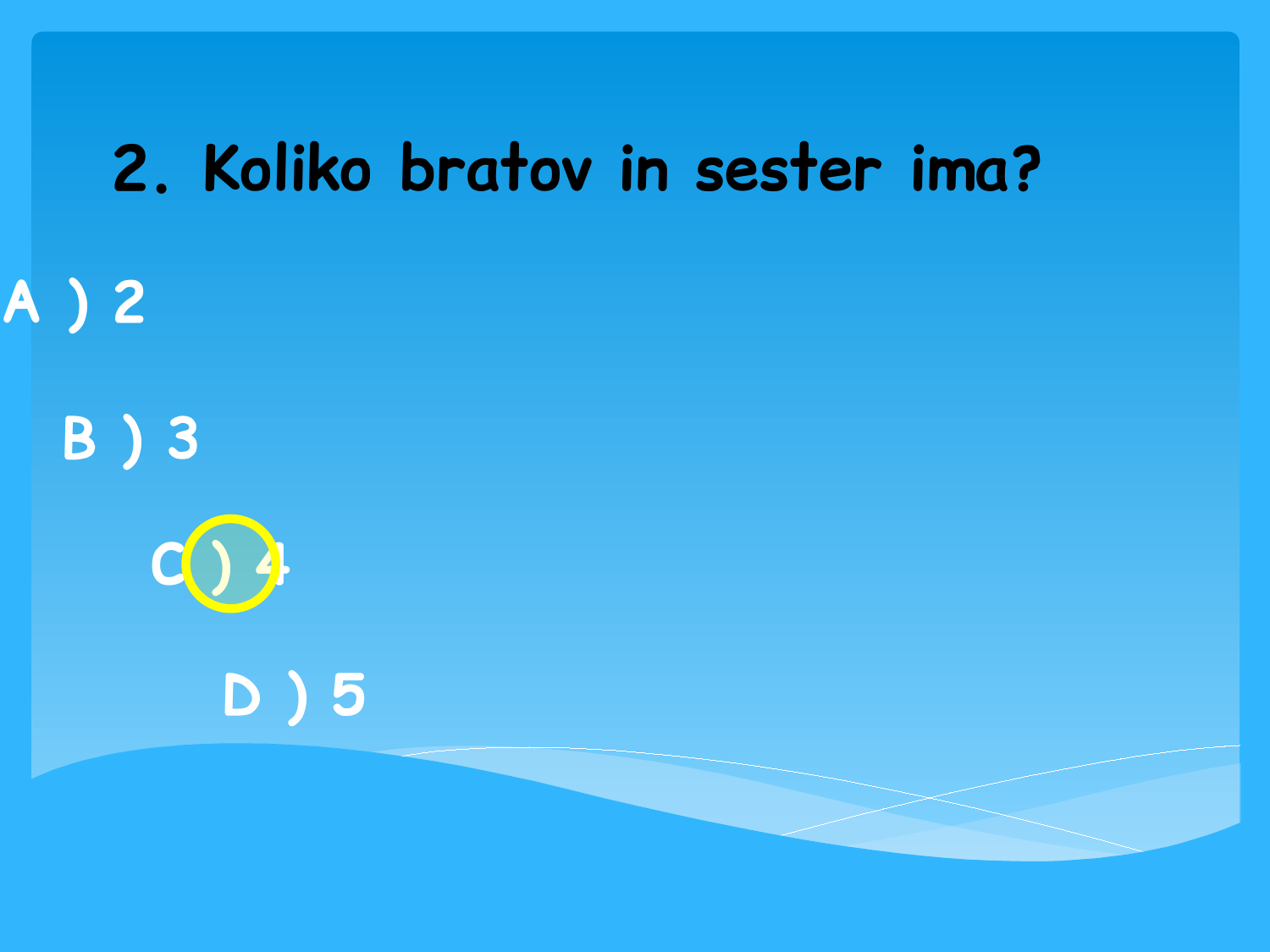

2. Koliko bratov in sester ima?
A ) 2
B ) 3

C ) 4
D ) 5